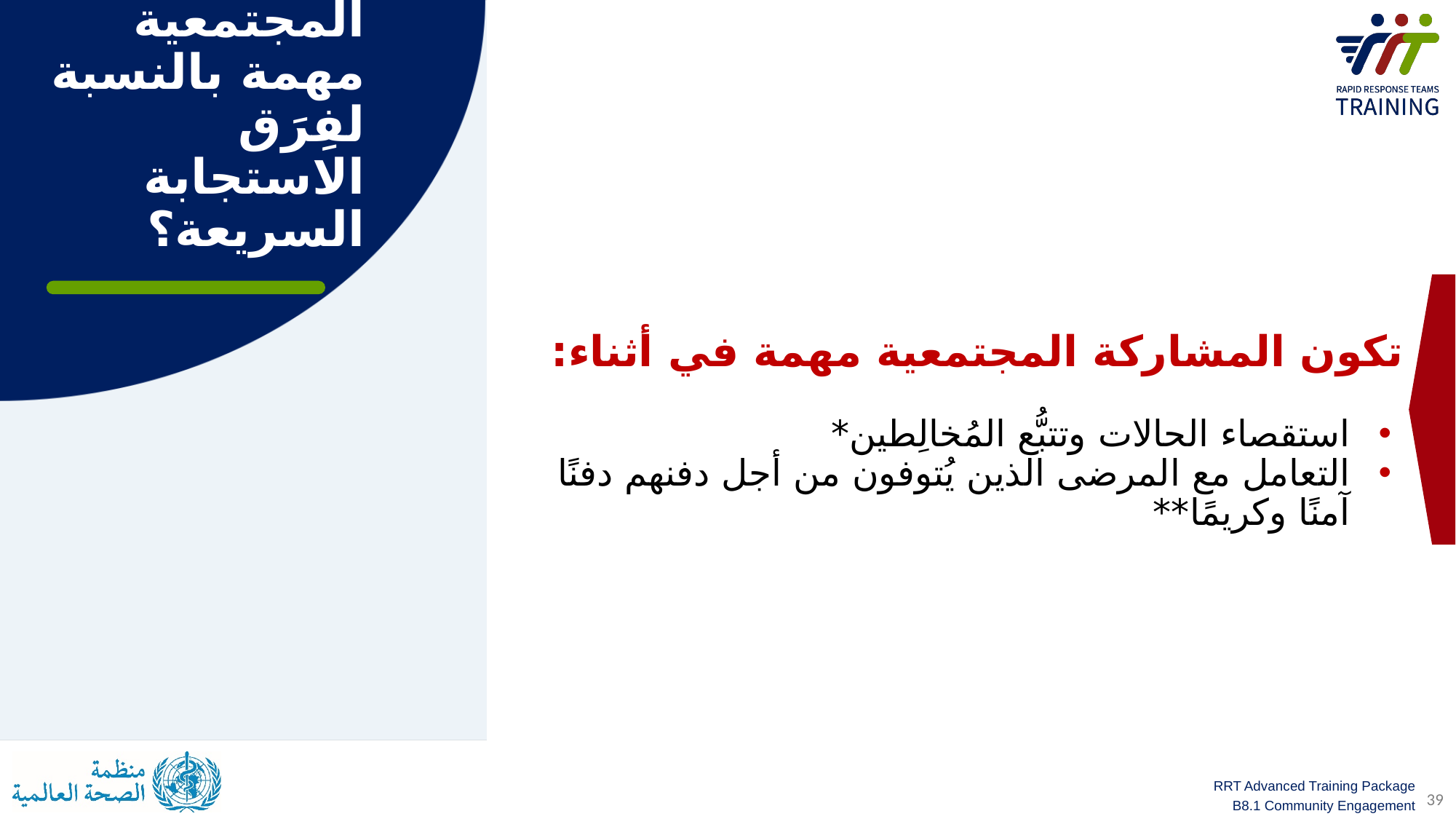

لماذا تُعدُّ المشاركة المجتمعية مهمة بالنسبة لفِرَق الاستجابة السريعة؟

تكون المشاركة المجتمعية مهمة في أثناء:

استقصاء الحالات وتتبُّع المُخالِطين*
التعامل مع المرضى الذين يُتوفون من أجل دفنهم دفنًا آمنًا وكريمًا**